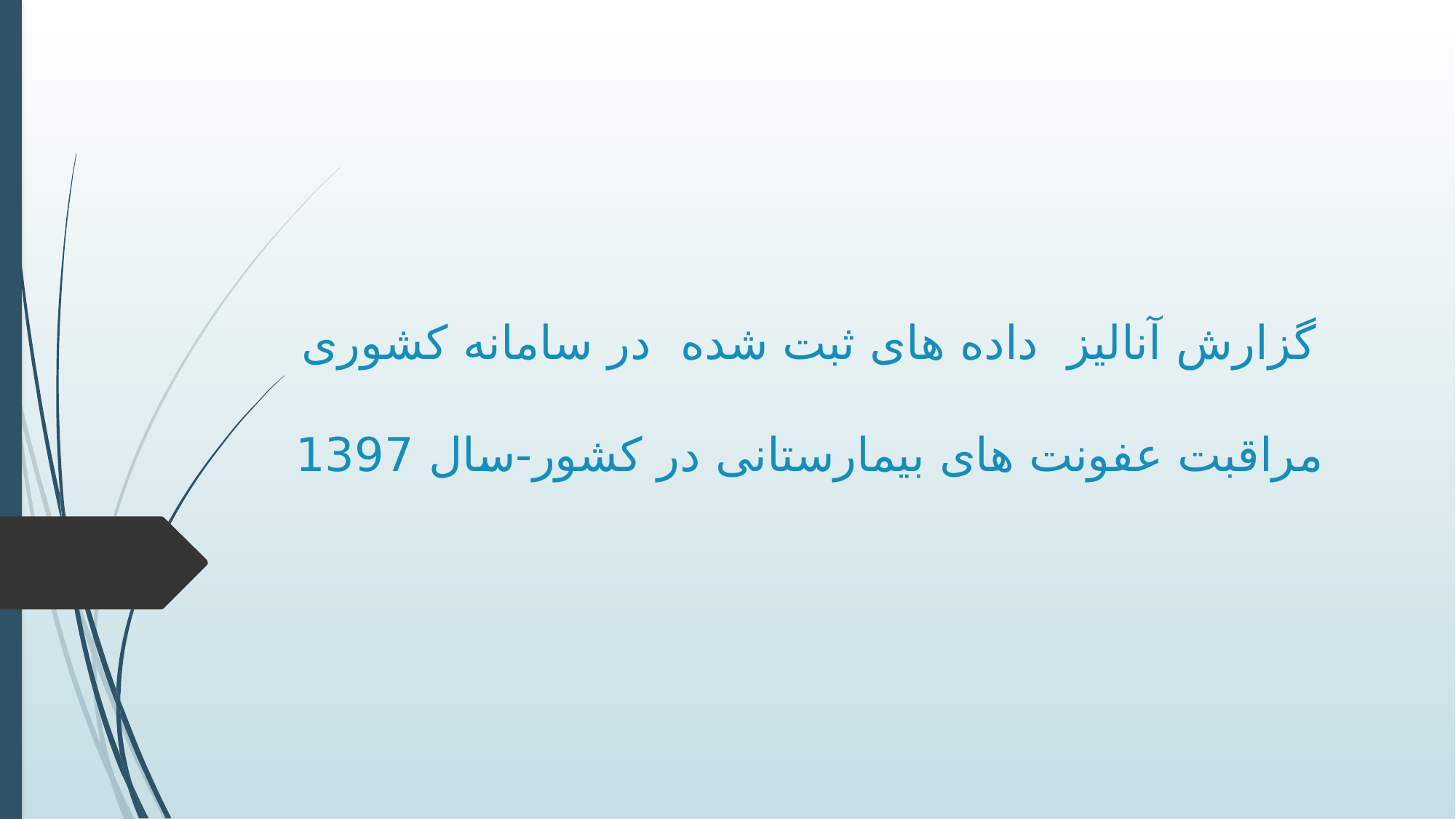

# گزارش آنالیز  داده های ثبت شده  در سامانه کشوری مراقبت عفونت های بیمارستانی در کشور-سال 1397